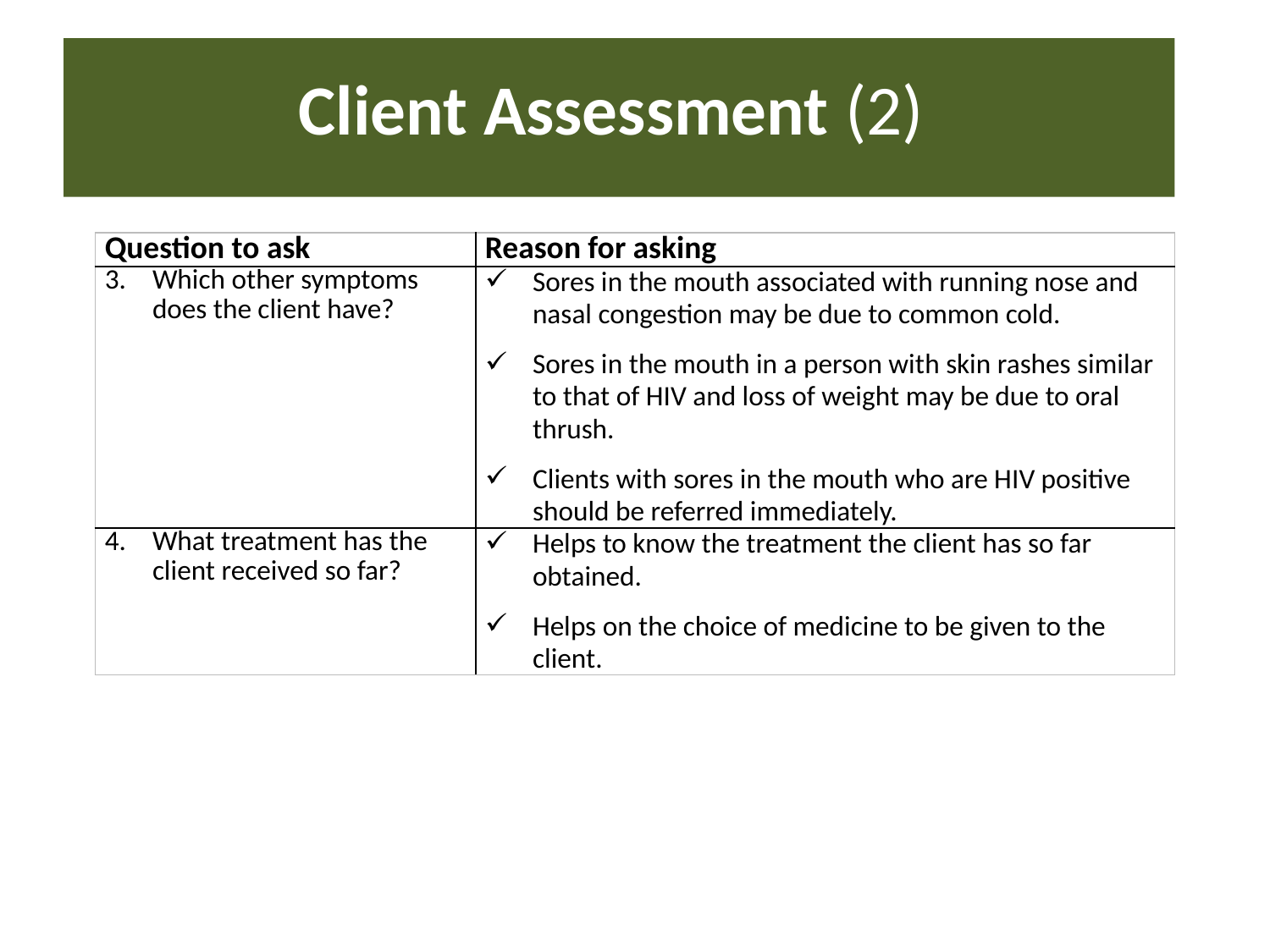

# Client Assessment (2)
| Question to ask | Reason for asking |
| --- | --- |
| Which other symptoms does the client have? | Sores in the mouth associated with running nose and nasal congestion may be due to common cold. Sores in the mouth in a person with skin rashes similar to that of HIV and loss of weight may be due to oral thrush. Clients with sores in the mouth who are HIV positive should be referred immediately. |
| What treatment has the client received so far? | Helps to know the treatment the client has so far obtained. Helps on the choice of medicine to be given to the client. |